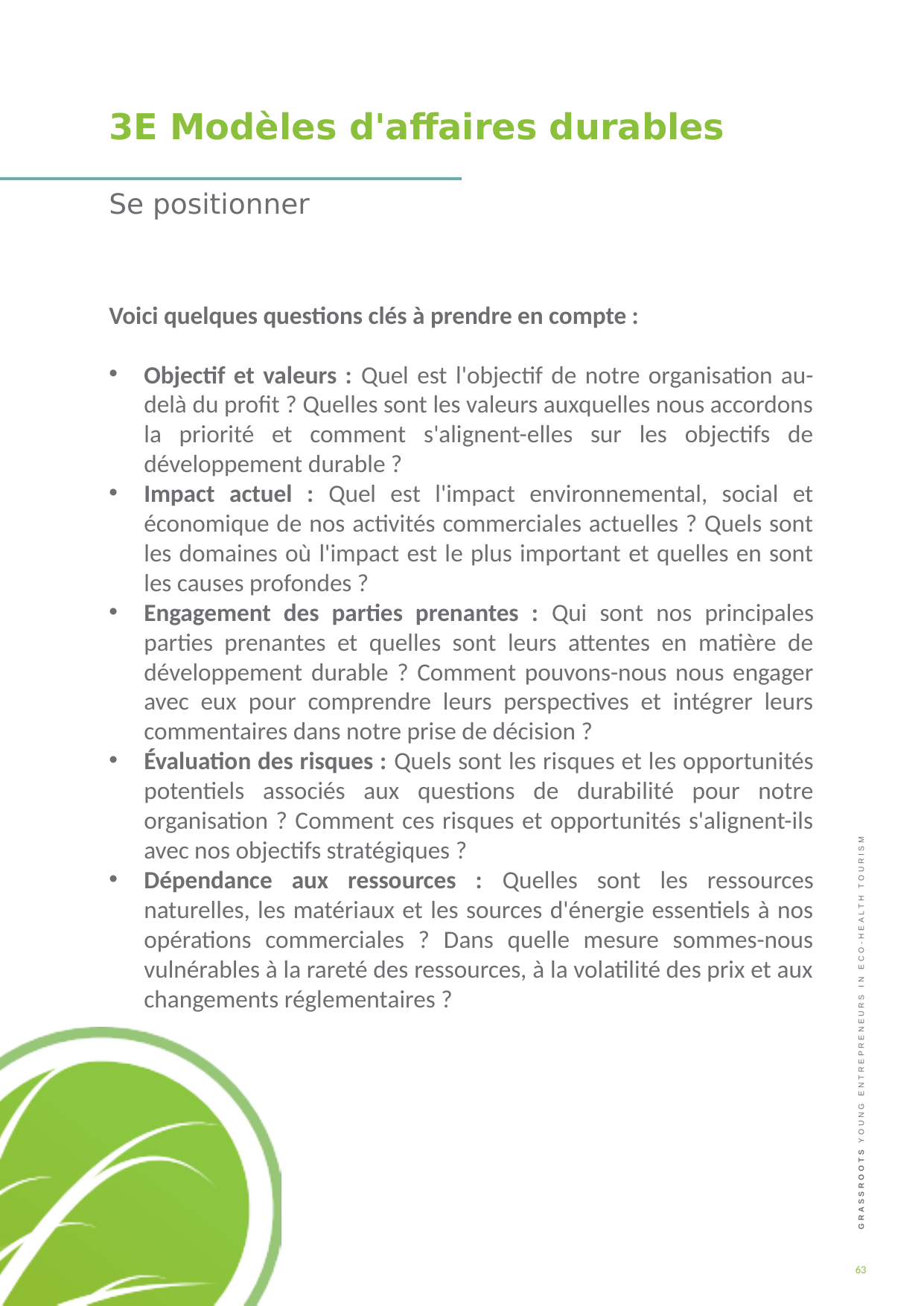

3E Modèles d'affaires durables
Se positionner
Voici quelques questions clés à prendre en compte :

Objectif et valeurs : Quel est l'objectif de notre organisation au-delà du profit ? Quelles sont les valeurs auxquelles nous accordons la priorité et comment s'alignent-elles sur les objectifs de développement durable ?
Impact actuel : Quel est l'impact environnemental, social et économique de nos activités commerciales actuelles ? Quels sont les domaines où l'impact est le plus important et quelles en sont les causes profondes ?
Engagement des parties prenantes : Qui sont nos principales parties prenantes et quelles sont leurs attentes en matière de développement durable ? Comment pouvons-nous nous engager avec eux pour comprendre leurs perspectives et intégrer leurs commentaires dans notre prise de décision ?
Évaluation des risques : Quels sont les risques et les opportunités potentiels associés aux questions de durabilité pour notre organisation ? Comment ces risques et opportunités s'alignent-ils avec nos objectifs stratégiques ?
Dépendance aux ressources : Quelles sont les ressources naturelles, les matériaux et les sources d'énergie essentiels à nos opérations commerciales ? Dans quelle mesure sommes-nous vulnérables à la rareté des ressources, à la volatilité des prix et aux changements réglementaires ?

63